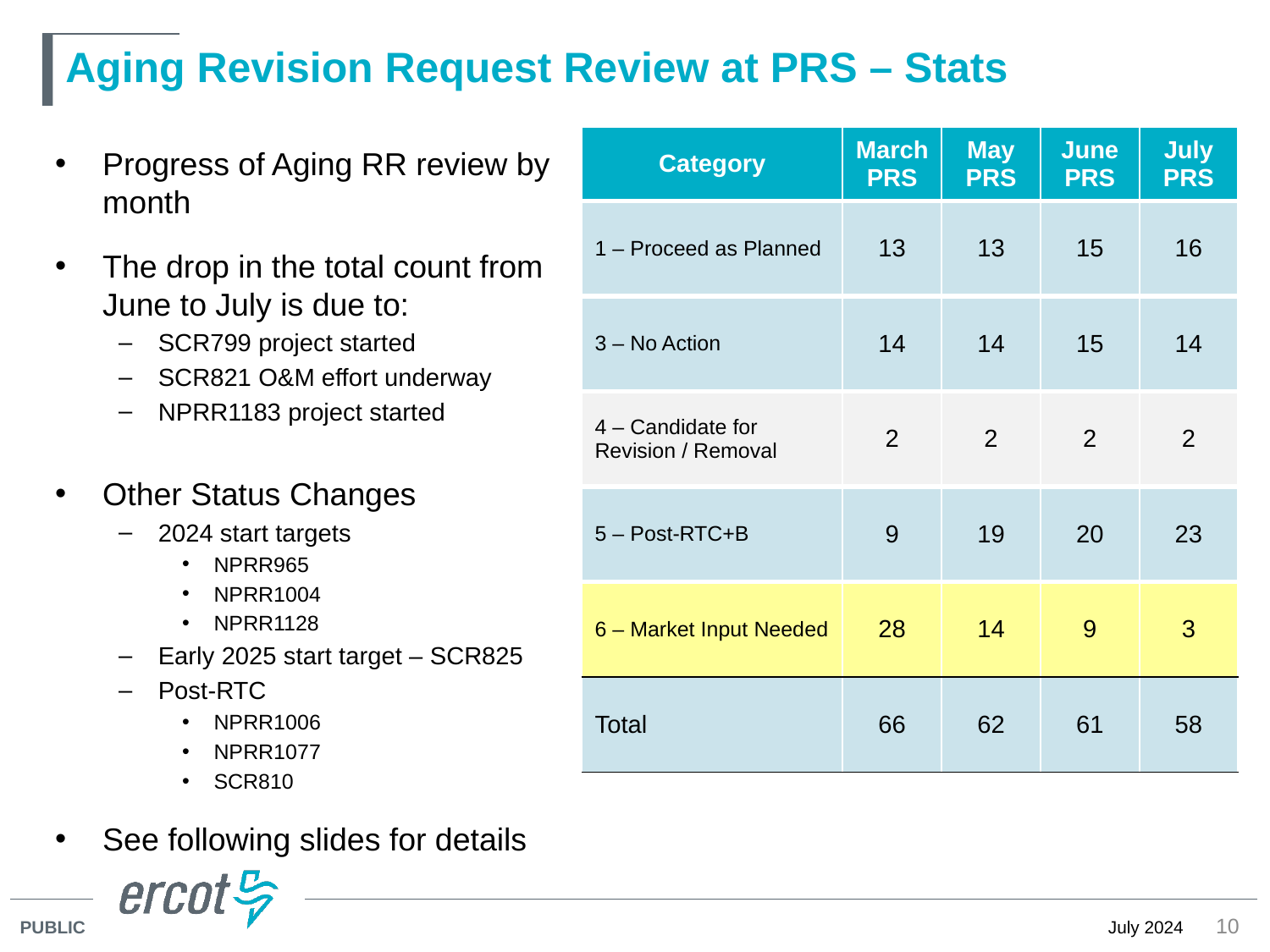

# Aging Revision Request Review at PRS – Stats
| Category | March PRS | May PRS | June PRS | July PRS |
| --- | --- | --- | --- | --- |
| 1 – Proceed as Planned | 13 | 13 | 15 | 16 |
| 3 – No Action | 14 | 14 | 15 | 14 |
| 4 – Candidate for Revision / Removal | 2 | 2 | 2 | 2 |
| 5 – Post-RTC+B | 9 | 19 | 20 | 23 |
| 6 – Market Input Needed | 28 | 14 | 9 | 3 |
| Total | 66 | 62 | 61 | 58 |
Progress of Aging RR review by month

The drop in the total count from June to July is due to:
SCR799 project started
SCR821 O&M effort underway
NPRR1183 project started

Other Status Changes
2024 start targets
NPRR965
NPRR1004
NPRR1128
Early 2025 start target – SCR825
Post-RTC
NPRR1006
NPRR1077
SCR810

See following slides for details
10